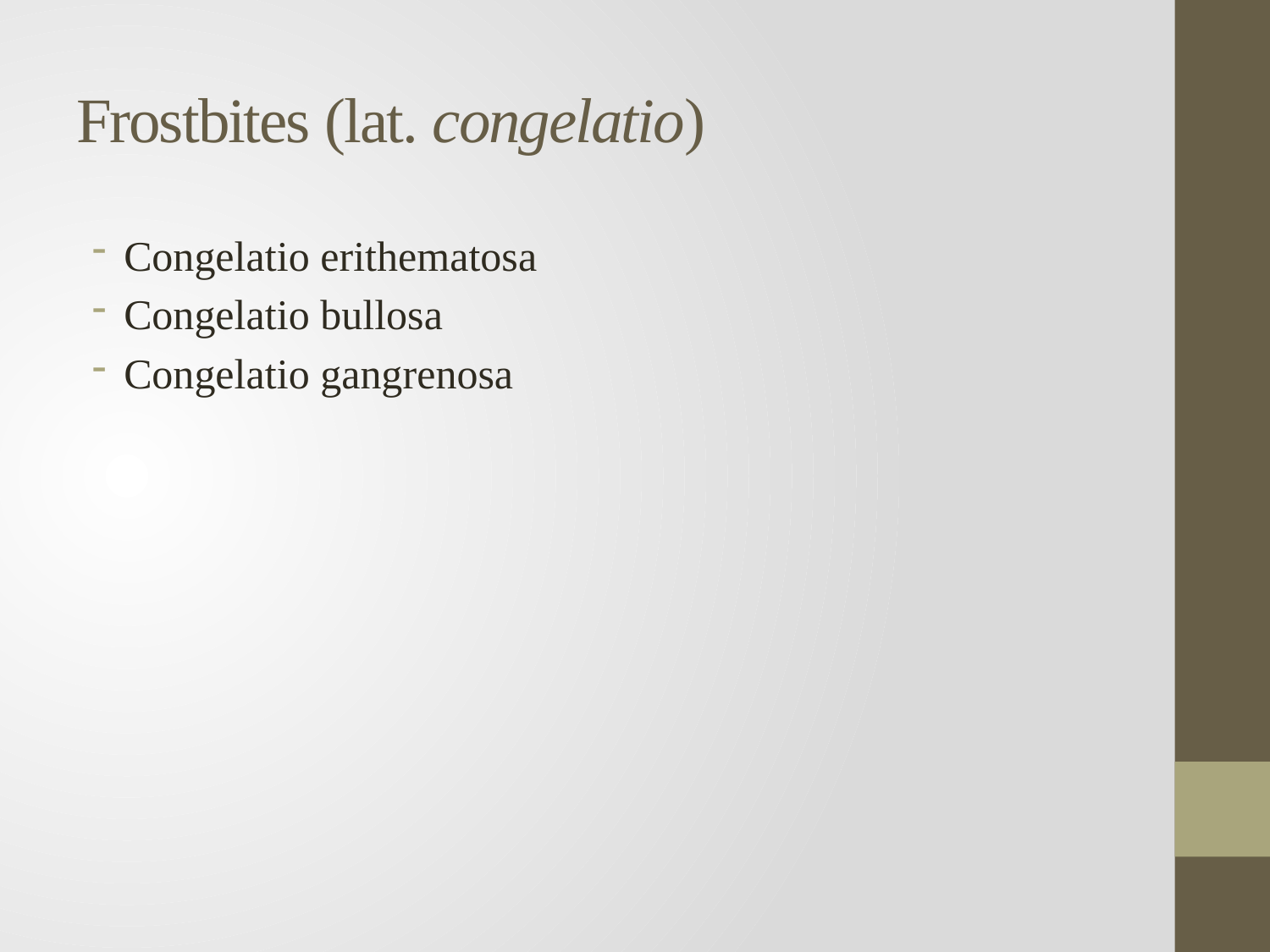

# Frostbites (lat. congelatio)
Congelatio erithematosa
Congelatio bullosa
Congelatio gangrenosa